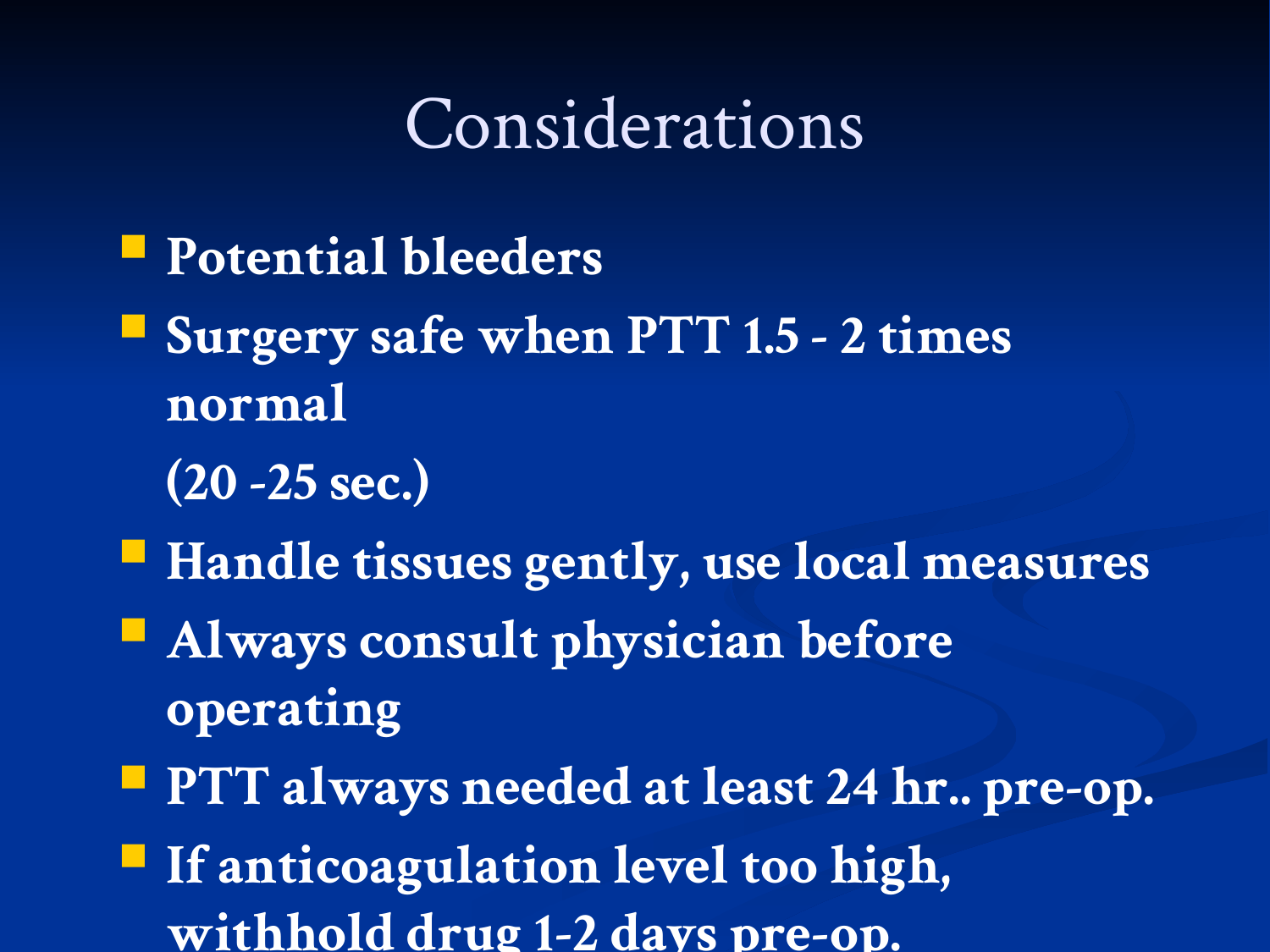

# Considerations
Potential bleeders
Surgery safe when PTT 1.5 - 2 times normal
	(20 -25 sec.)
Handle tissues gently, use local measures
Always consult physician before operating
PTT always needed at least 24 hr.. pre-op.
If anticoagulation level too high, withhold drug 1-2 days pre-op.